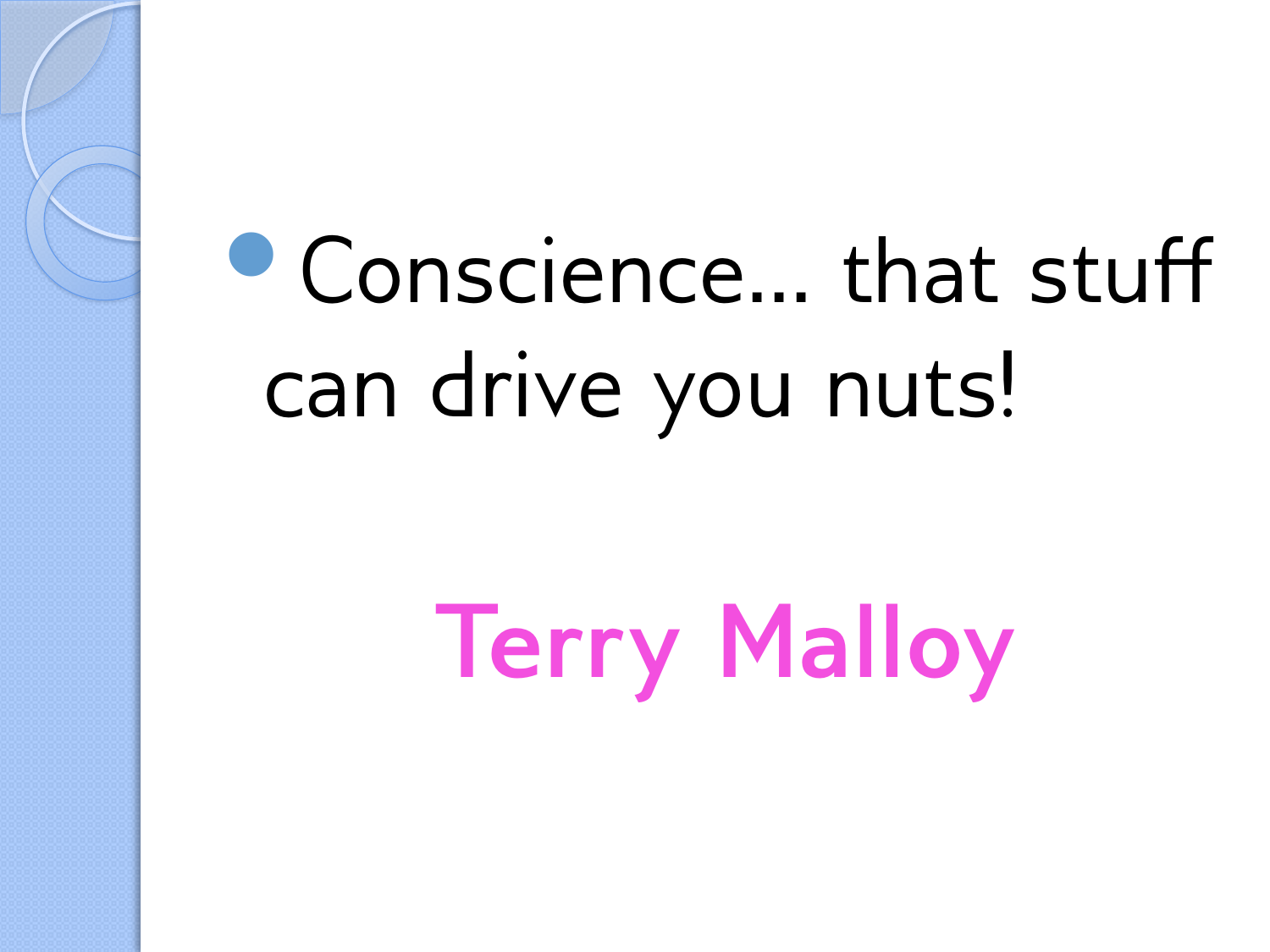

#
Conscience... that stuff can drive you nuts!

Terry Malloy